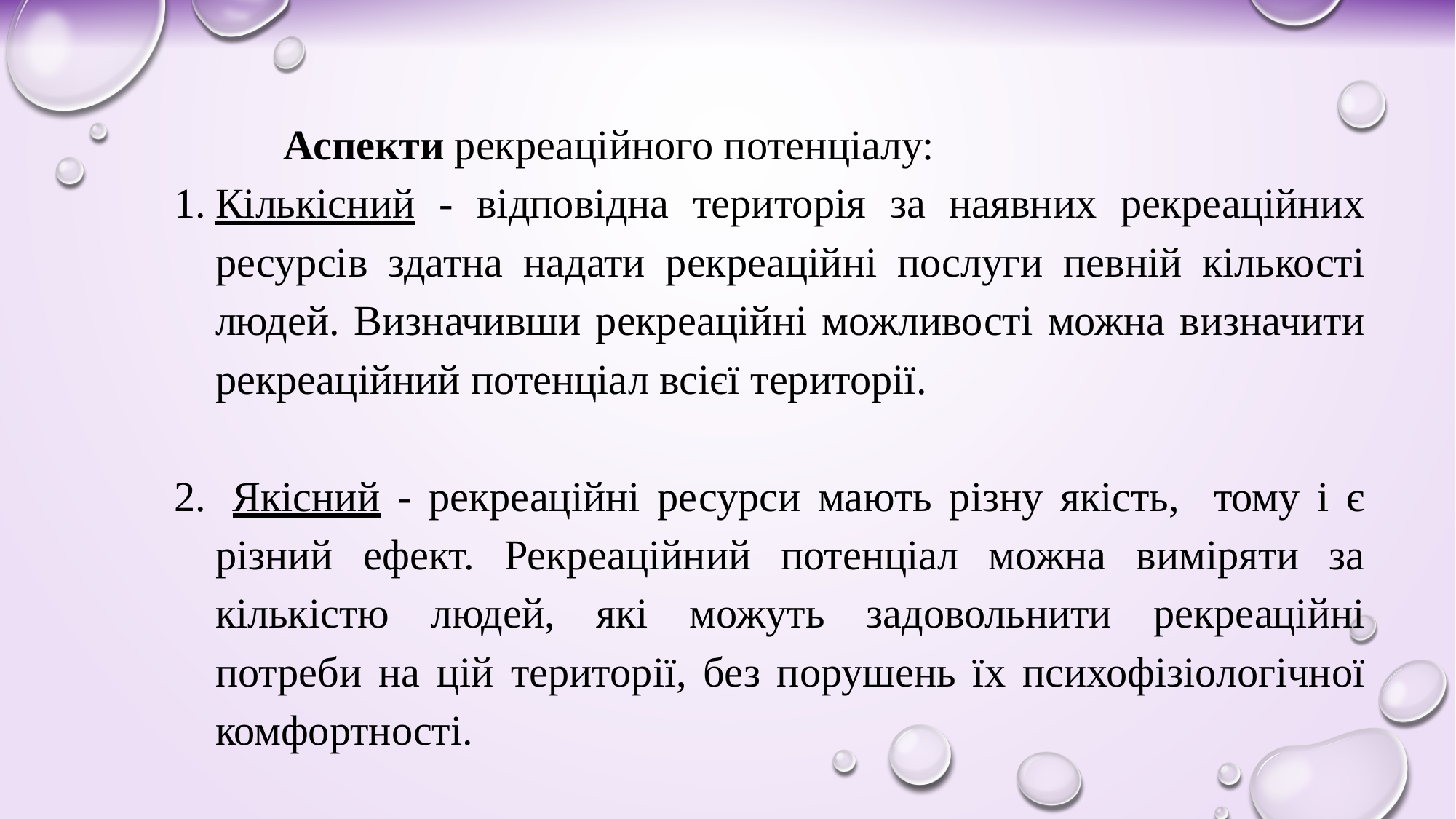

Аспекти рекреаційного потенціалу:
Кількісний - відповідна територія за наявних рекреаційних ресурсів здатна надати рекреаційні послуги певній кількості людей. Визначивши рекреаційні можливості можна визначити рекреаційний потенціал всієї території.

 Якісний - рекреаційні ресурси мають різну якість,  тому і є різний ефект. Рекреаційний потенціал можна виміряти за кількістю людей, які можуть задовольнити рекреаційні потреби на цій території, без порушень їх психофізіологічної комфортності.